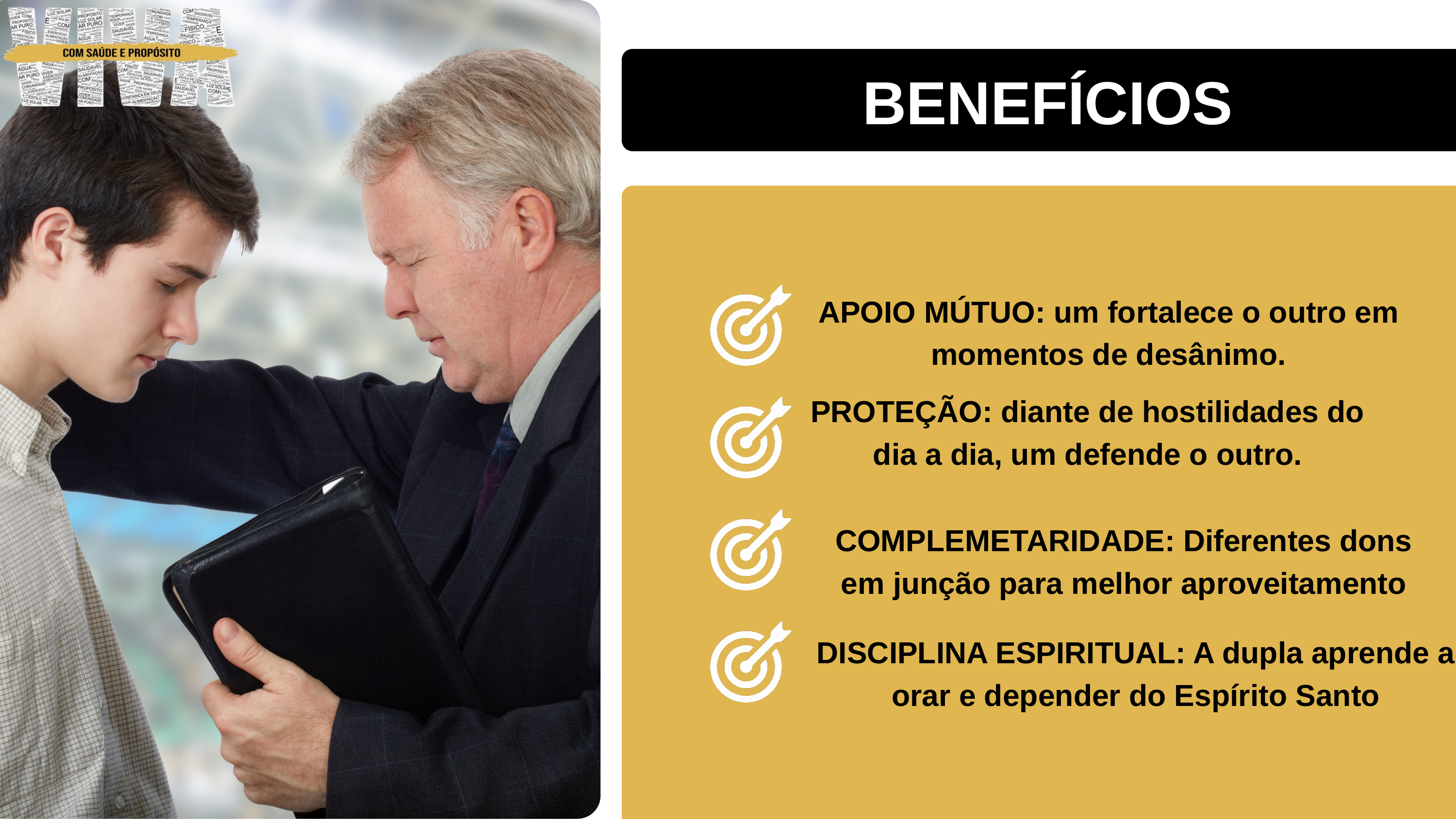

BENEFÍCIOS

APOIO MÚTUO: um fortalece o outro em momentos de desânimo.
PROTEÇÃO: diante de hostilidades do dia a dia, um defende o outro.

COMPLEMETARIDADE: Diferentes dons em junção para melhor aproveitamento

DISCIPLINA ESPIRITUAL: A dupla aprende a orar e depender do Espírito Santo